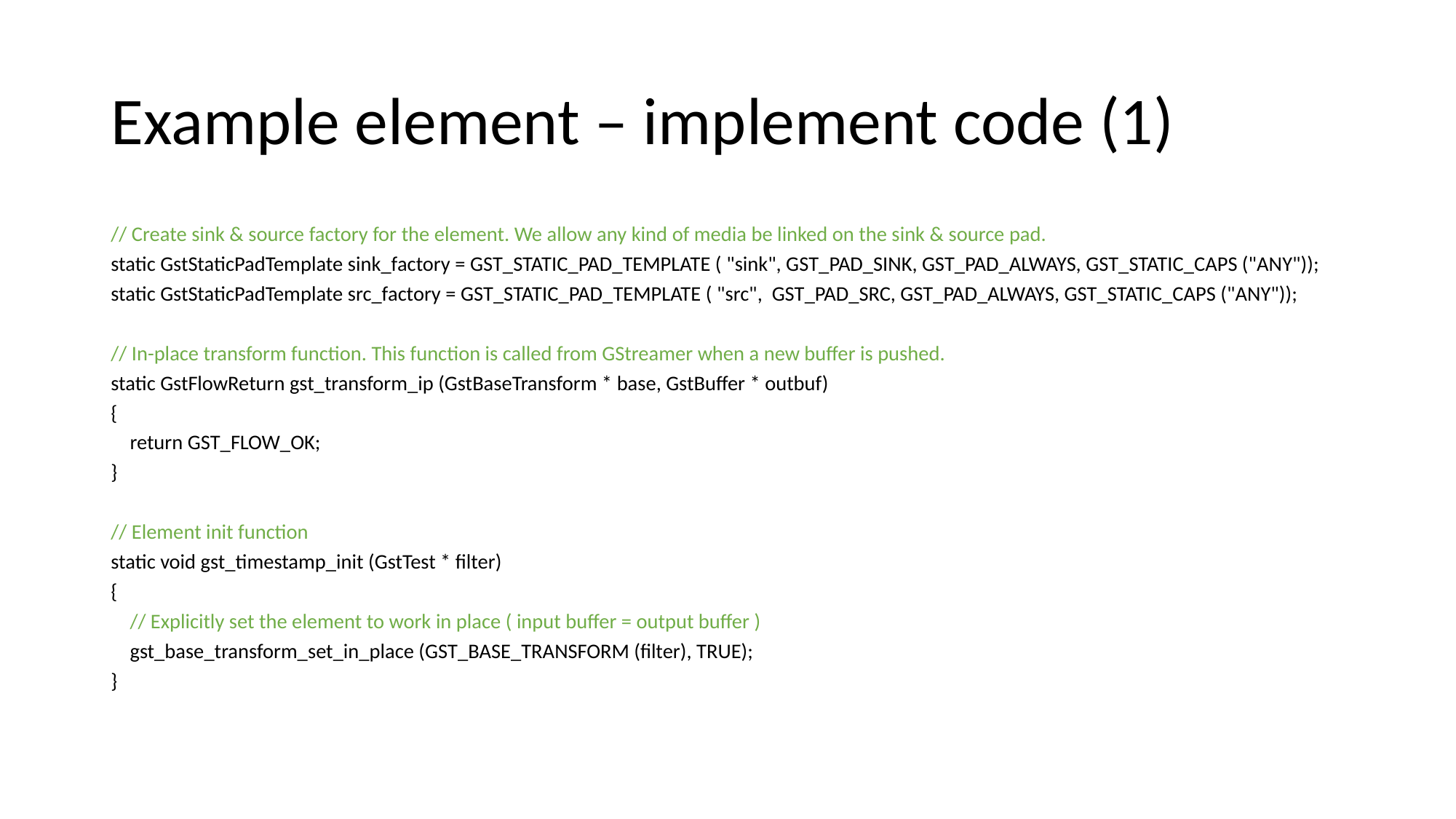

# Example element – implement code (1)
// Create sink & source factory for the element. We allow any kind of media be linked on the sink & source pad.
static GstStaticPadTemplate sink_factory = GST_STATIC_PAD_TEMPLATE ( "sink", GST_PAD_SINK, GST_PAD_ALWAYS, GST_STATIC_CAPS ("ANY"));
static GstStaticPadTemplate src_factory = GST_STATIC_PAD_TEMPLATE ( "src",  GST_PAD_SRC, GST_PAD_ALWAYS, GST_STATIC_CAPS ("ANY"));

// In-place transform function. This function is called from GStreamer when a new buffer is pushed.
static GstFlowReturn gst_transform_ip (GstBaseTransform * base, GstBuffer * outbuf)
{
    return GST_FLOW_OK;
}

// Element init function
static void gst_timestamp_init (GstTest * filter)
{
    // Explicitly set the element to work in place ( input buffer = output buffer )
    gst_base_transform_set_in_place (GST_BASE_TRANSFORM (filter), TRUE);
}